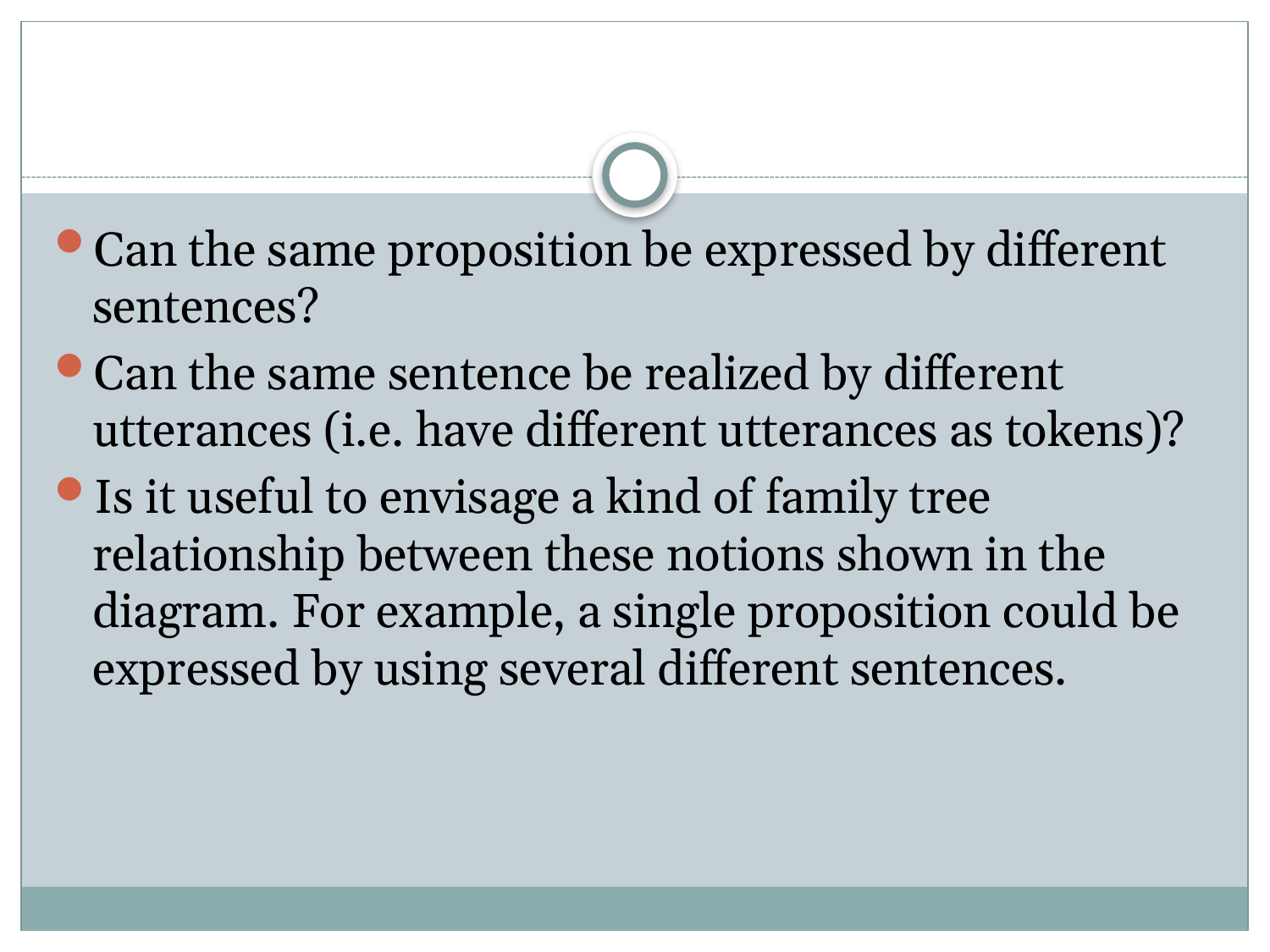

#
Can the same proposition be expressed by different sentences?
Can the same sentence be realized by different utterances (i.e. have different utterances as tokens)?
Is it useful to envisage a kind of family tree relationship between these notions shown in the diagram. For example, a single proposition could be expressed by using several different sentences.